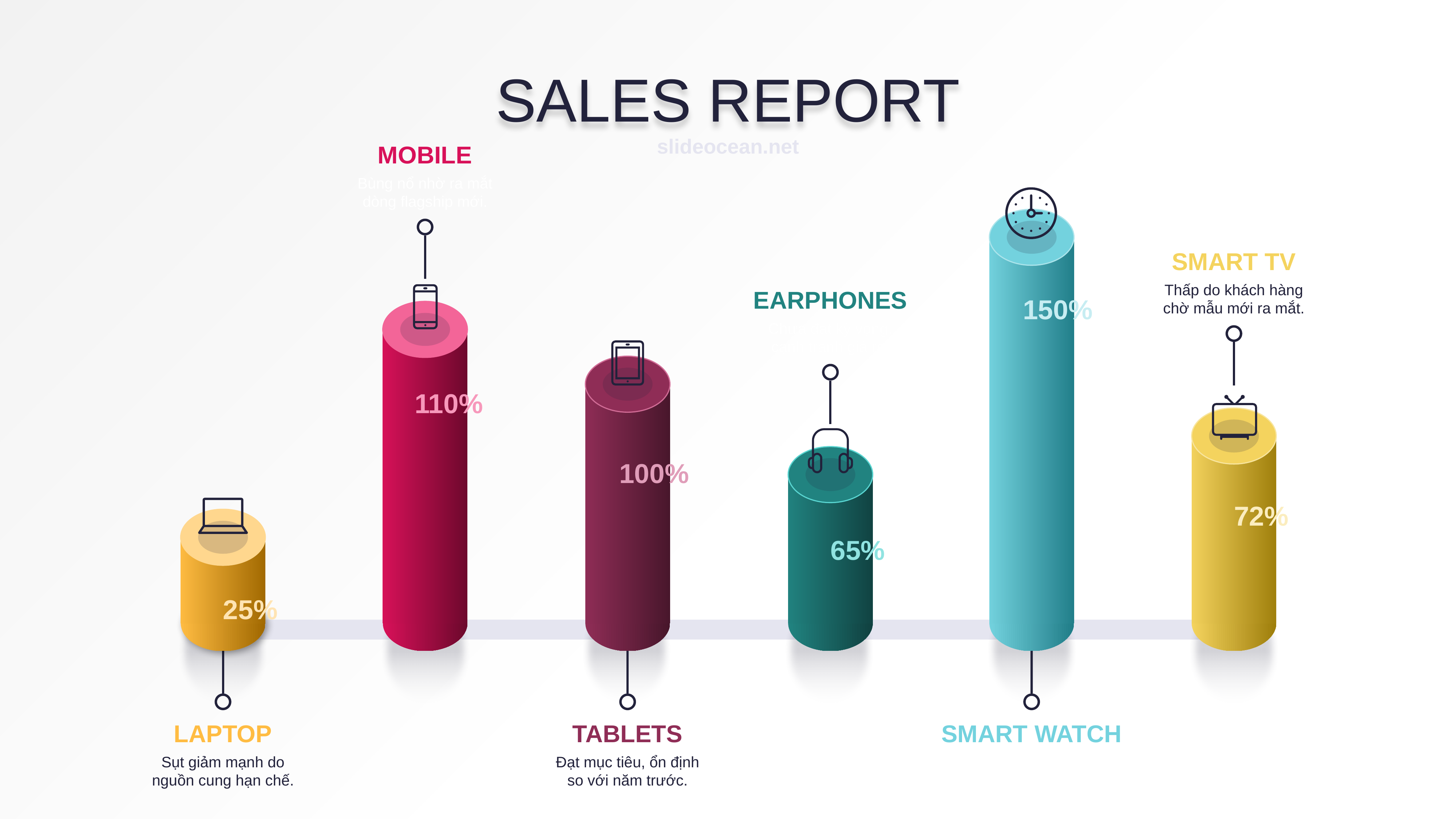

SALES REPORT
slideocean.net
MOBILE
Bùng nổ nhờ ra mắt dòng flagship mới.

SMART TV
Thấp do khách hàng chờ mẫu mới ra mắt.

EARPHONES
150%

Chưa đạt kỳ vọng, cạnh tranh giá rẻ.

110%

100%

72%

65%

25%

LAPTOP
TABLETS
SMART WATCH
Sụt giảm mạnh do nguồn cung hạn chế.
Đạt mục tiêu, ổn định so với năm trước.
Tăng mạnh nhờ nhu cầu thời trang công nghệ.